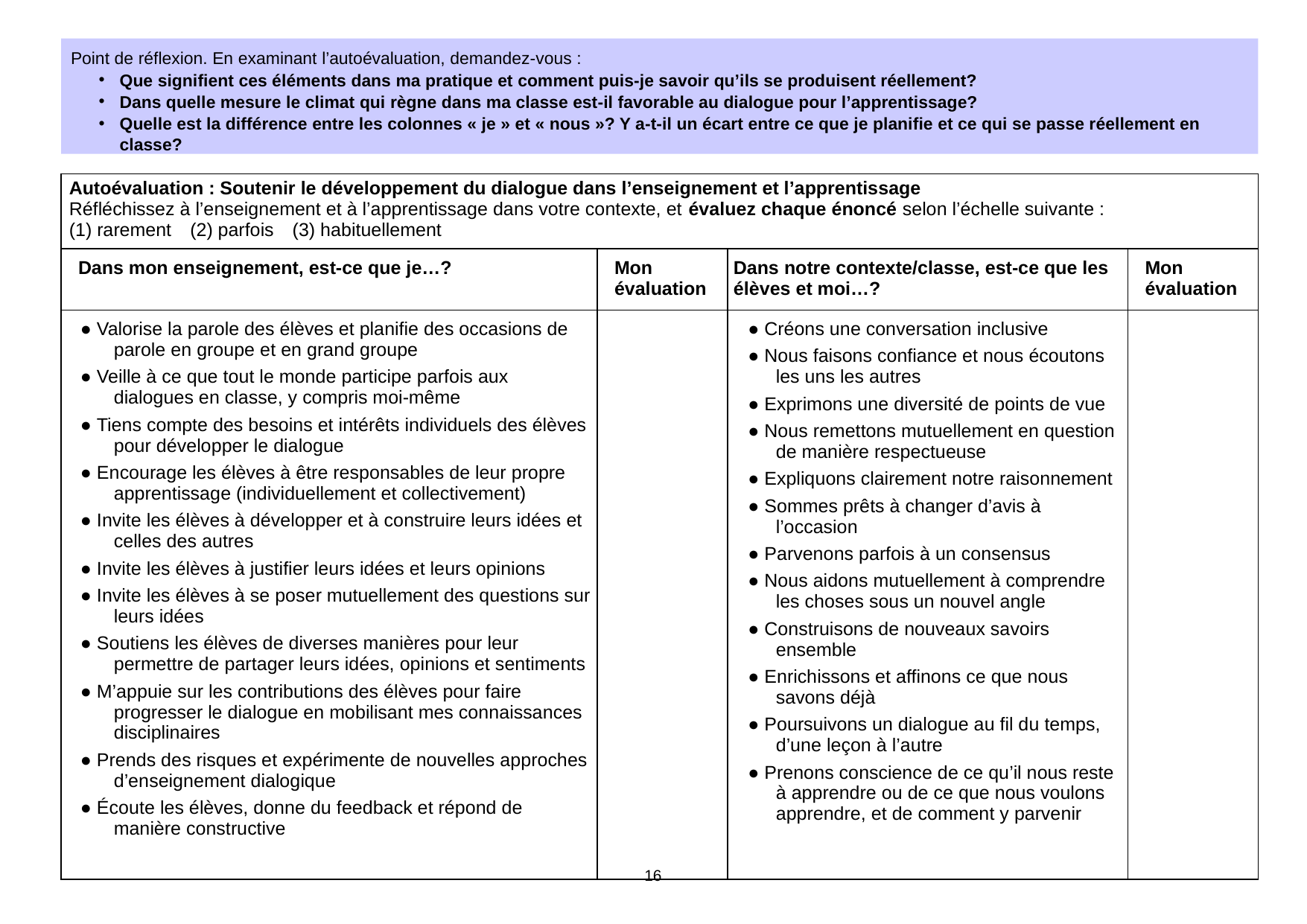

Point de réflexion. En examinant l’autoévaluation, demandez-vous :
Que signifient ces éléments dans ma pratique et comment puis-je savoir qu’ils se produisent réellement?
Dans quelle mesure le climat qui règne dans ma classe est-il favorable au dialogue pour l’apprentissage?
Quelle est la différence entre les colonnes « je » et « nous »? Y a-t-il un écart entre ce que je planifie et ce qui se passe réellement en classe?
| Autoévaluation : Soutenir le développement du dialogue dans l’enseignement et l’apprentissage Réfléchissez à l’enseignement et à l’apprentissage dans votre contexte, et évaluez chaque énoncé selon l’échelle suivante : (1) rarement (2) parfois (3) habituellement |  |  |  |
| --- | --- | --- | --- |
| Dans mon enseignement, est-ce que je…? | Mon évaluation | Dans notre contexte/classe, est-ce que les élèves et moi…? | Mon évaluation |
| ● Valorise la parole des élèves et planifie des occasions de parole en groupe et en grand groupe ● Veille à ce que tout le monde participe parfois aux dialogues en classe, y compris moi-même ● Tiens compte des besoins et intérêts individuels des élèves pour développer le dialogue ● Encourage les élèves à être responsables de leur propre apprentissage (individuellement et collectivement) ● Invite les élèves à développer et à construire leurs idées et celles des autres ● Invite les élèves à justifier leurs idées et leurs opinions ● Invite les élèves à se poser mutuellement des questions sur leurs idées ● Soutiens les élèves de diverses manières pour leur permettre de partager leurs idées, opinions et sentiments ● M’appuie sur les contributions des élèves pour faire progresser le dialogue en mobilisant mes connaissances disciplinaires ● Prends des risques et expérimente de nouvelles approches d’enseignement dialogique ● Écoute les élèves, donne du feedback et répond de manière constructive |  | ● Créons une conversation inclusive ● Nous faisons confiance et nous écoutons les uns les autres ● Exprimons une diversité de points de vue ● Nous remettons mutuellement en question de manière respectueuse ● Expliquons clairement notre raisonnement ● Sommes prêts à changer d’avis à l’occasion ● Parvenons parfois à un consensus ● Nous aidons mutuellement à comprendre les choses sous un nouvel angle ● Construisons de nouveaux savoirs ensemble ● Enrichissons et affinons ce que nous savons déjà ● Poursuivons un dialogue au fil du temps, d’une leçon à l’autre ● Prenons conscience de ce qu’il nous reste à apprendre ou de ce que nous voulons apprendre, et de comment y parvenir |  |
16